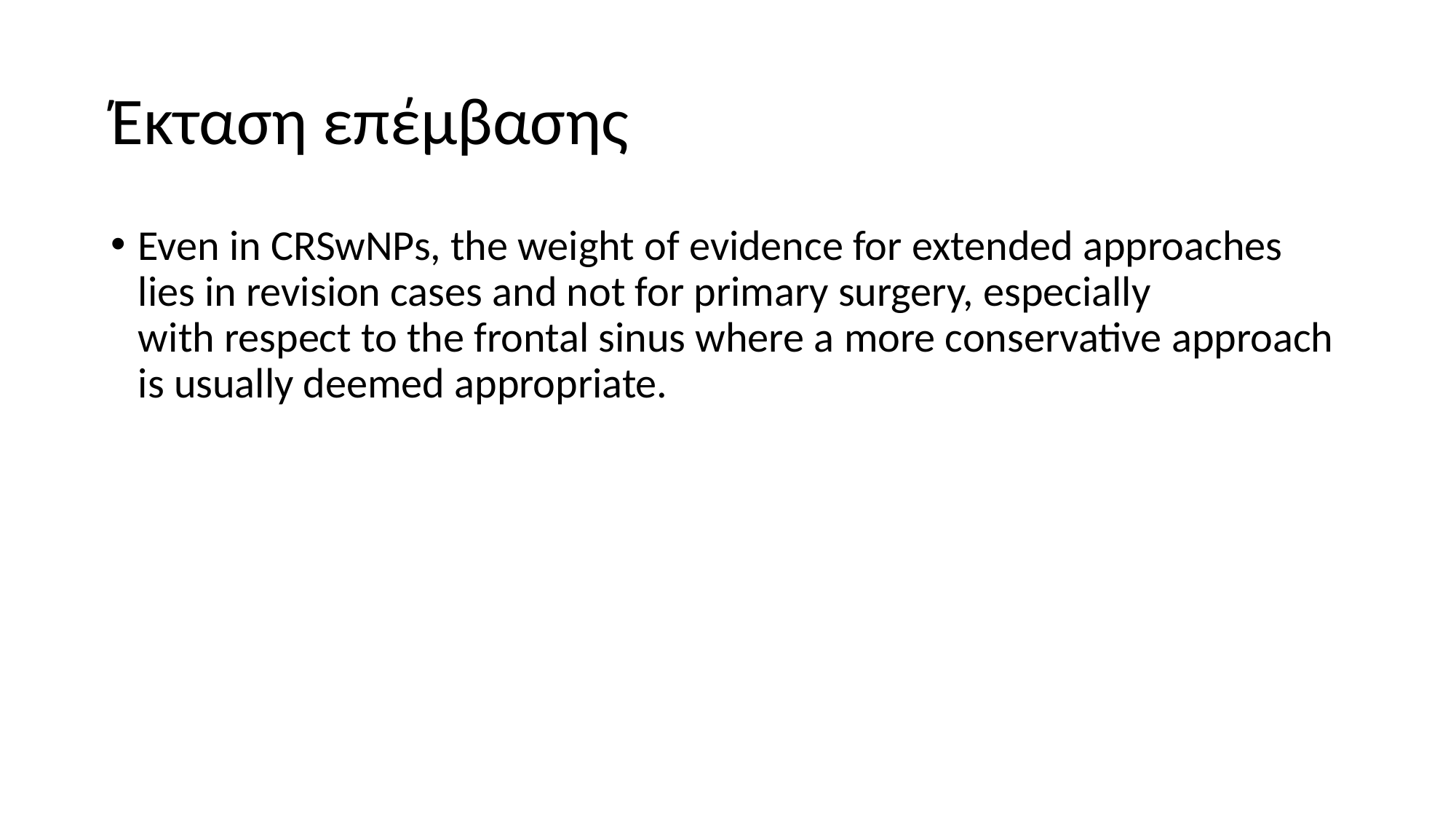

# Έκταση επέμβασης
Even in CRSwNPs, the weight of evidence for extended approaches lies in revision cases and not for primary surgery, especially with respect to the frontal sinus where a more conservative approach is usually deemed appropriate.